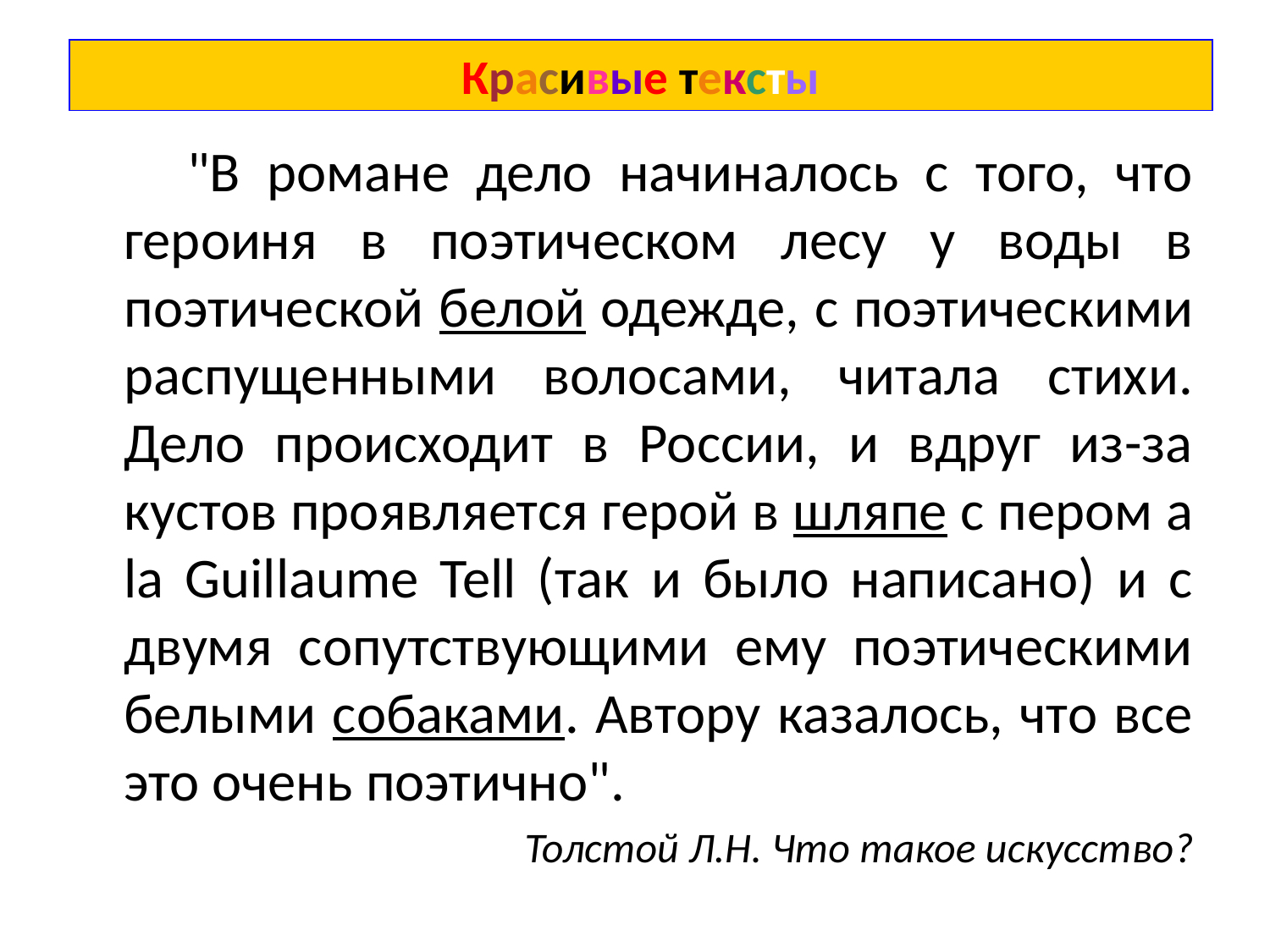

# Красивые тексты
"В романе дело начиналось с того, что героиня в поэтическом лесу у воды в поэтической белой одежде, с поэтическими распущенными волосами, читала стихи. Дело происходит в России, и вдруг из-за кустов проявляется герой в шляпе с пером a la Guillaume Tell (так и было написано) и с двумя сопутствующими ему поэтическими белыми собаками. Автору казалось, что все это очень поэтично".
Толстой Л.Н. Что такое искусство?